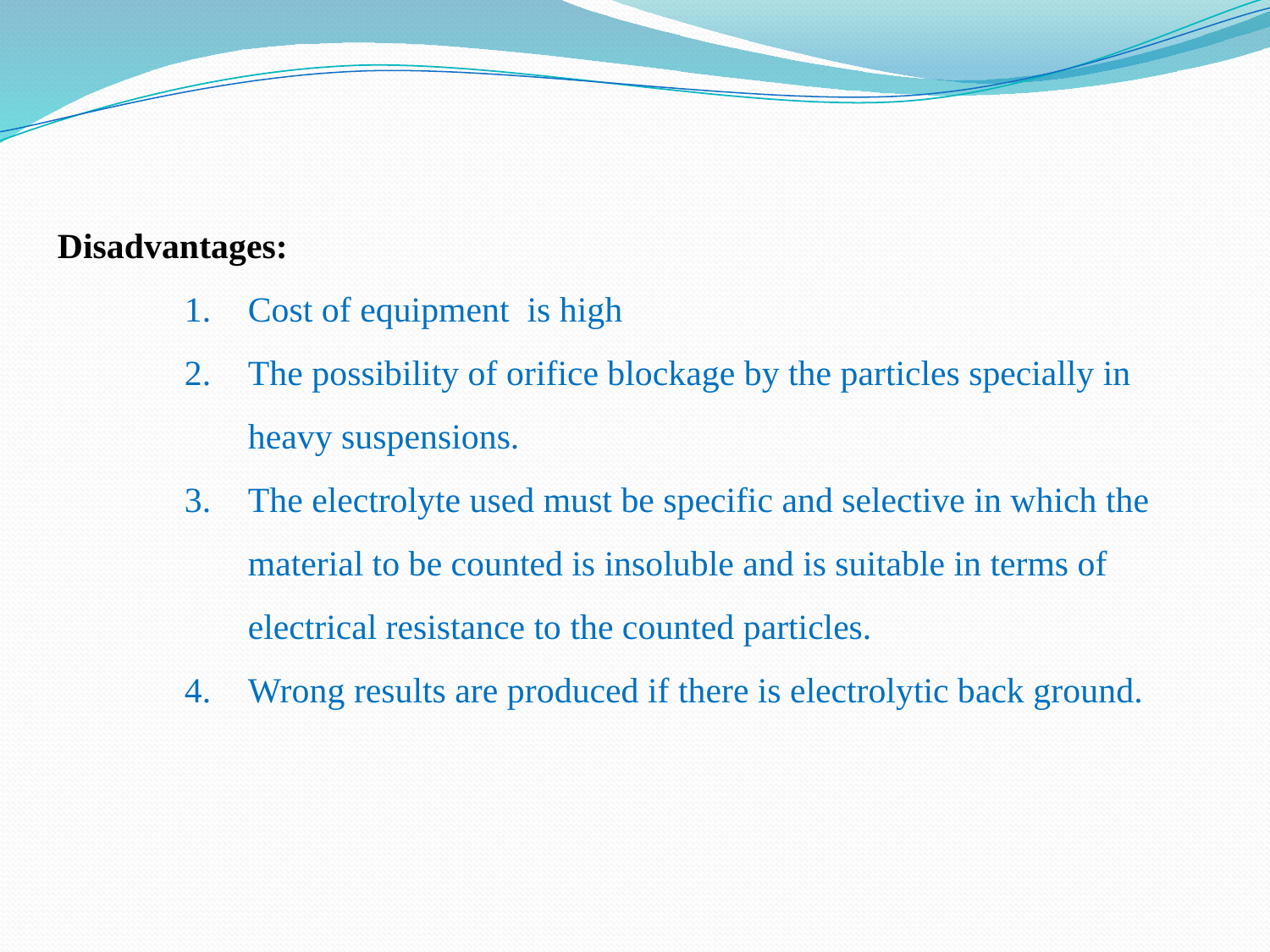

Disadvantages:
Cost of equipment  is high
The possibility of orifice blockage by the particles specially in heavy suspensions.
The electrolyte used must be specific and selective in which the material to be counted is insoluble and is suitable in terms of electrical resistance to the counted particles.
Wrong results are produced if there is electrolytic back ground.